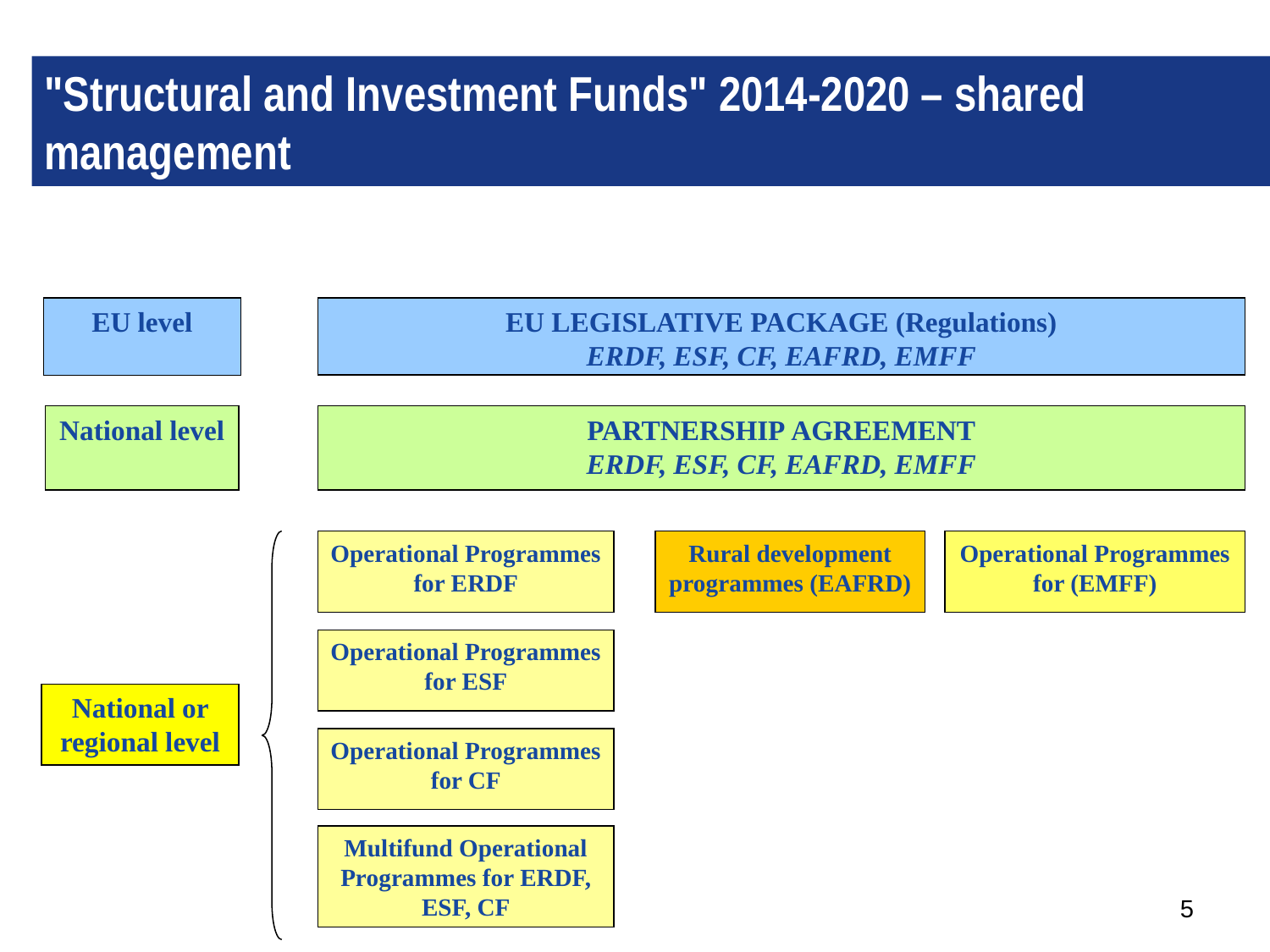

"Structural and Investment Funds" 2014-2020 – shared management
EU level
EU LEGISLATIVE PACKAGE (Regulations)
ERDF, ESF, CF, EAFRD, EMFF

National level
PARTNERSHIP AGREEMENT
ERDF, ESF, CF, EAFRD, EMFF

Operational Programmes for ERDF
Rural development programmes (EAFRD)
Operational Programmes for (EMFF)
Operational Programmes for ESF

National or regional level
Operational Programmes for CF
Multifund Operational Programmes for ERDF, ESF, CF
5